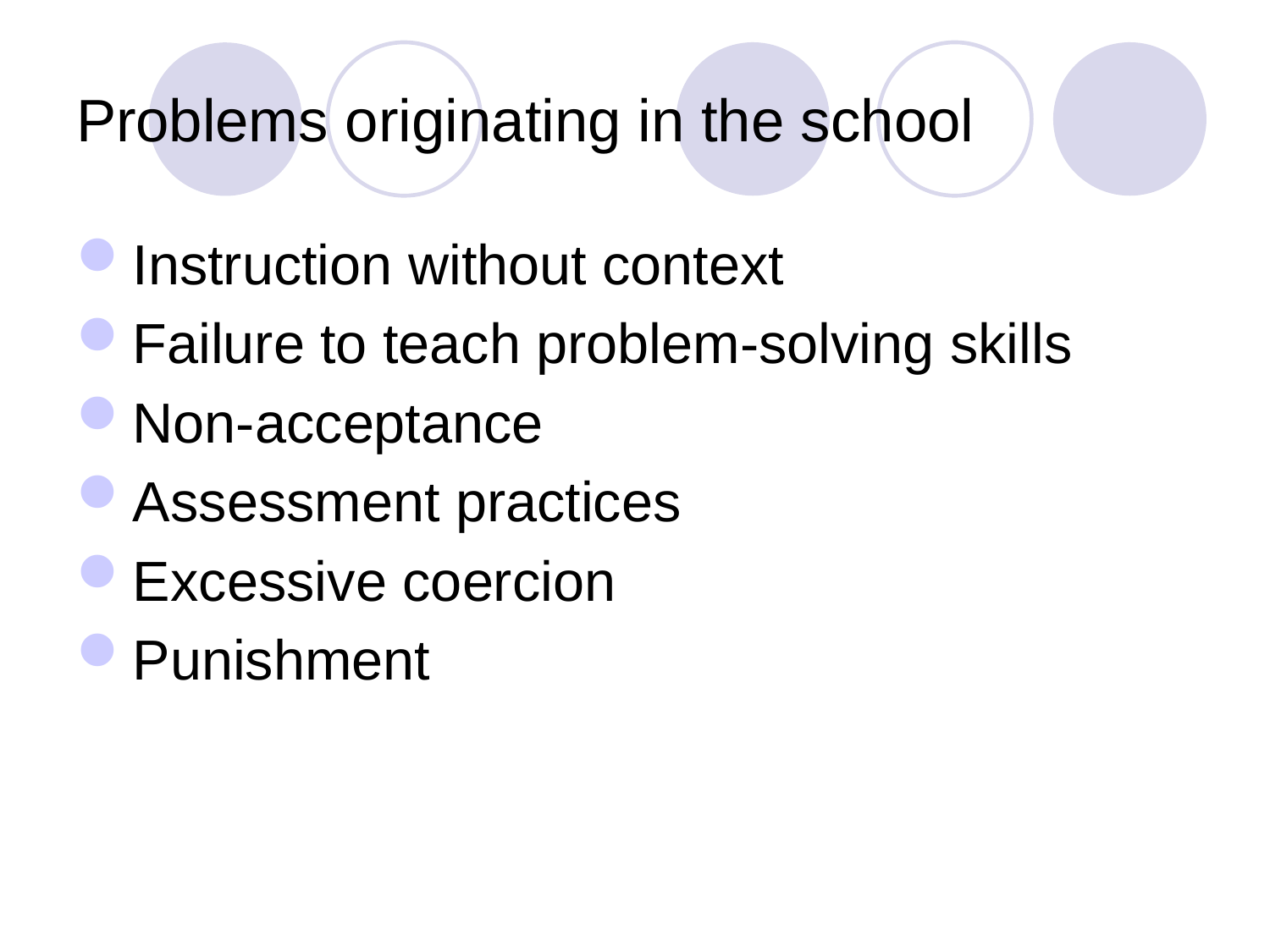

# Problems originating in the school
Instruction without context
Failure to teach problem-solving skills
Non-acceptance
Assessment practices
Excessive coercion
Punishment